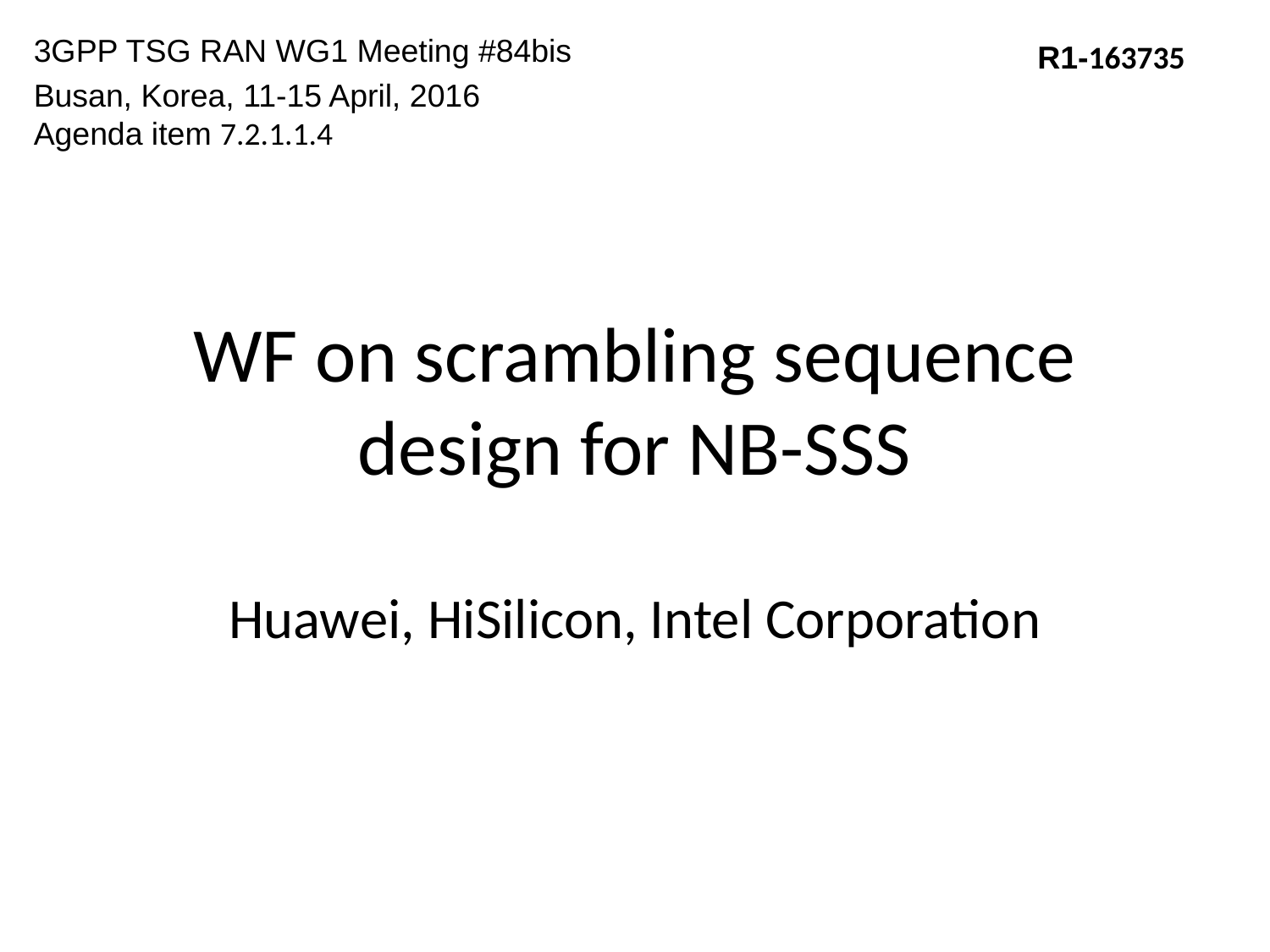

3GPP TSG RAN WG1 Meeting #84bis
Busan, Korea, 11-15 April, 2016
Agenda item 7.2.1.1.4
R1-163735
# WF on scrambling sequence design for NB-SSS
Huawei, HiSilicon, Intel Corporation